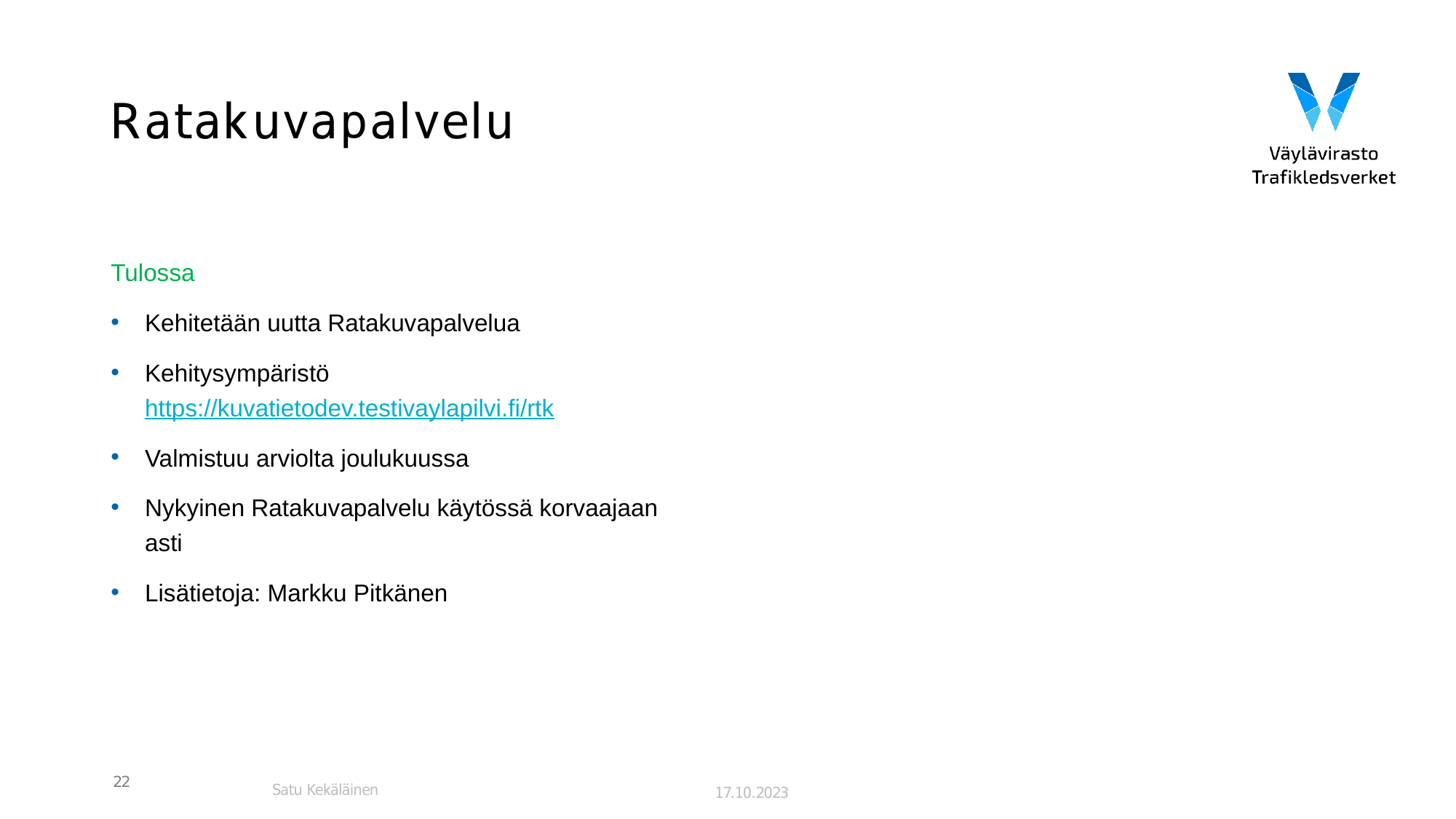

# Ratakuvapalvelu

Tulossa
Kehitetään uutta Ratakuvapalvelua
Kehitysympäristö https://kuvatietodev.testivaylapilvi.fi/rtk
Valmistuu arviolta joulukuussa
Nykyinen Ratakuvapalvelu käytössä korvaajaan asti
Lisätietoja: Markku Pitkänen

22
17.10.2023
Satu Kekäläinen